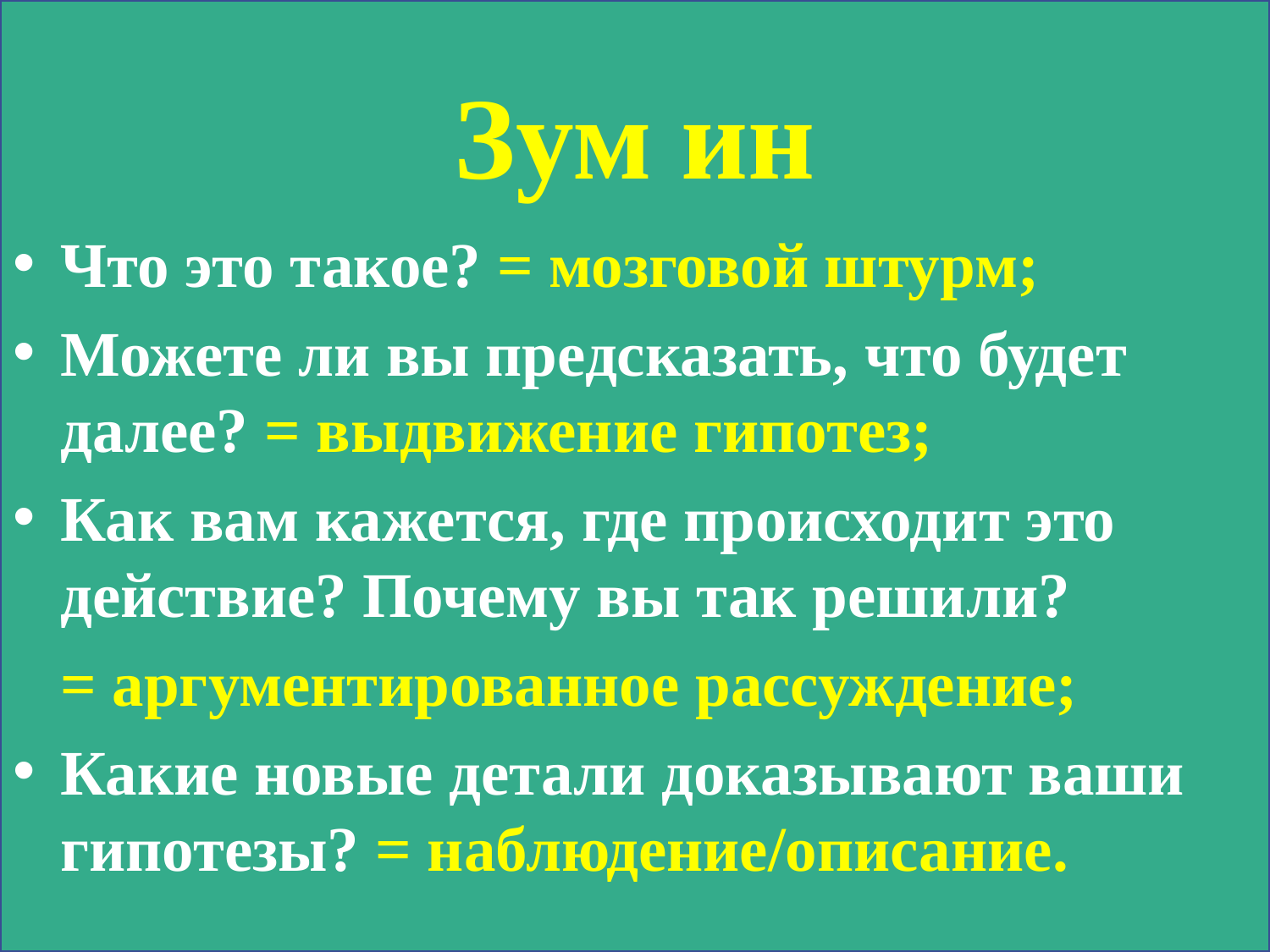

Зум ин
Что это такое? = мозговой штурм;
Можете ли вы предсказать, что будет далее? = выдвижение гипотез;
Как вам кажется, где происходит это действие? Почему вы так решили?
   = аргументированное рассуждение;
Какие новые детали доказывают ваши гипотезы? = наблюдение/описание.